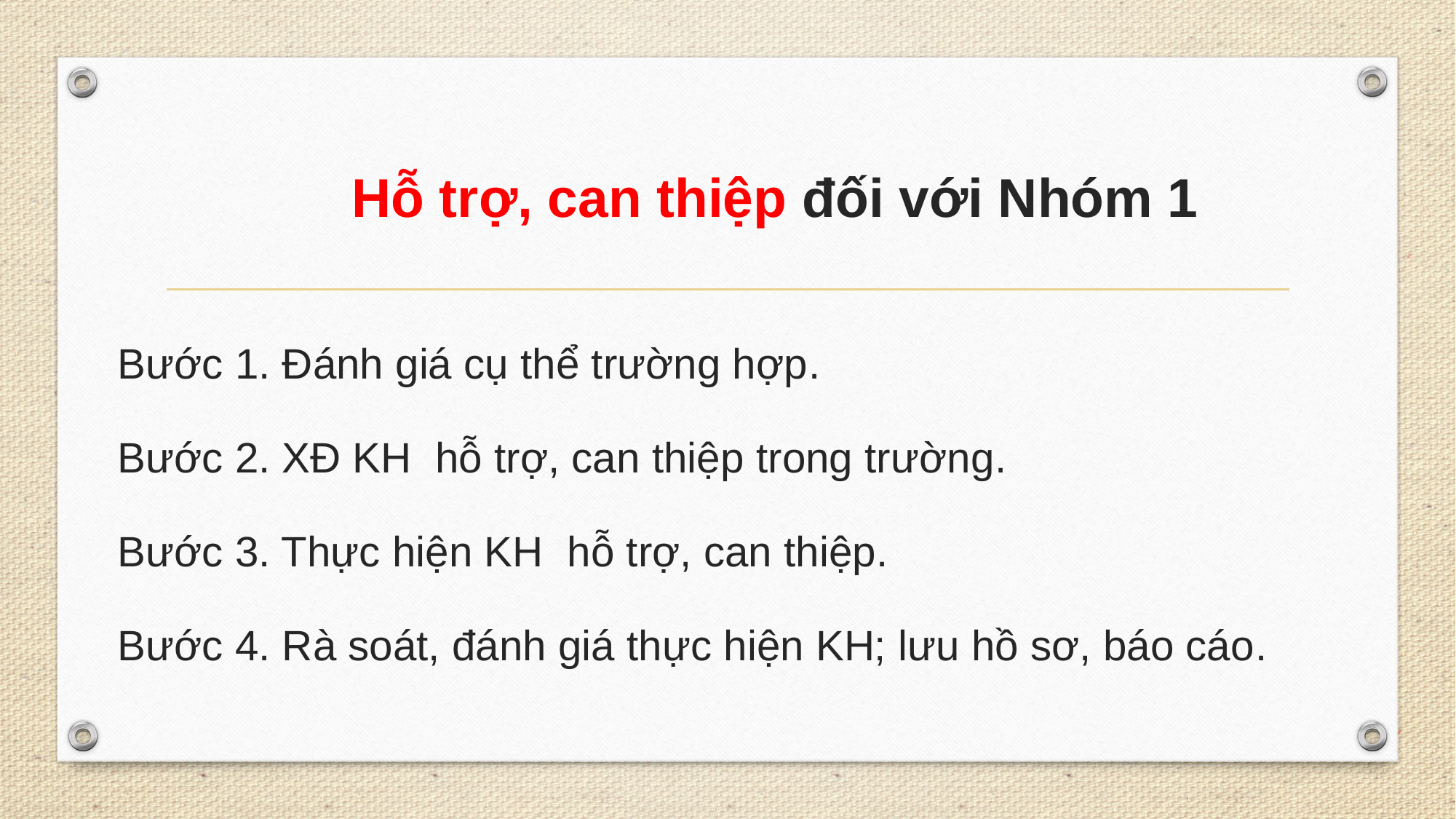

# Hỗ trợ, can thiệp đối với Nhóm 1
Bước 1. Đánh giá cụ thể trường hợp.
Bước 2. XĐ KH  hỗ trợ, can thiệp trong trường.
Bước 3. Thực hiện KH  hỗ trợ, can thiệp.
Bước 4. Rà soát, đánh giá thực hiện KH; lưu hồ sơ, báo cáo.